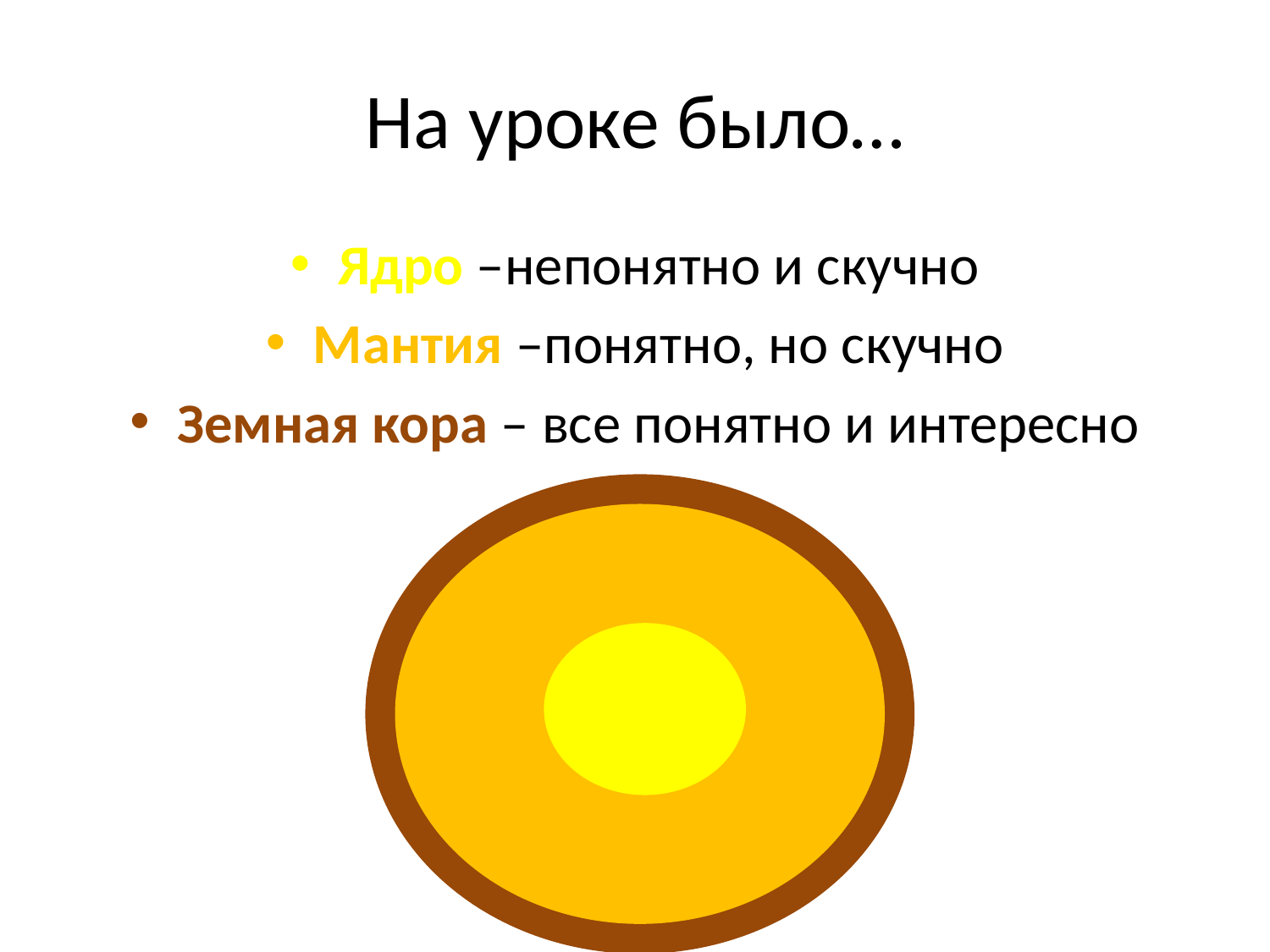

# На уроке было…
Ядро –непонятно и скучно
Мантия –понятно, но скучно
Земная кора – все понятно и интересно